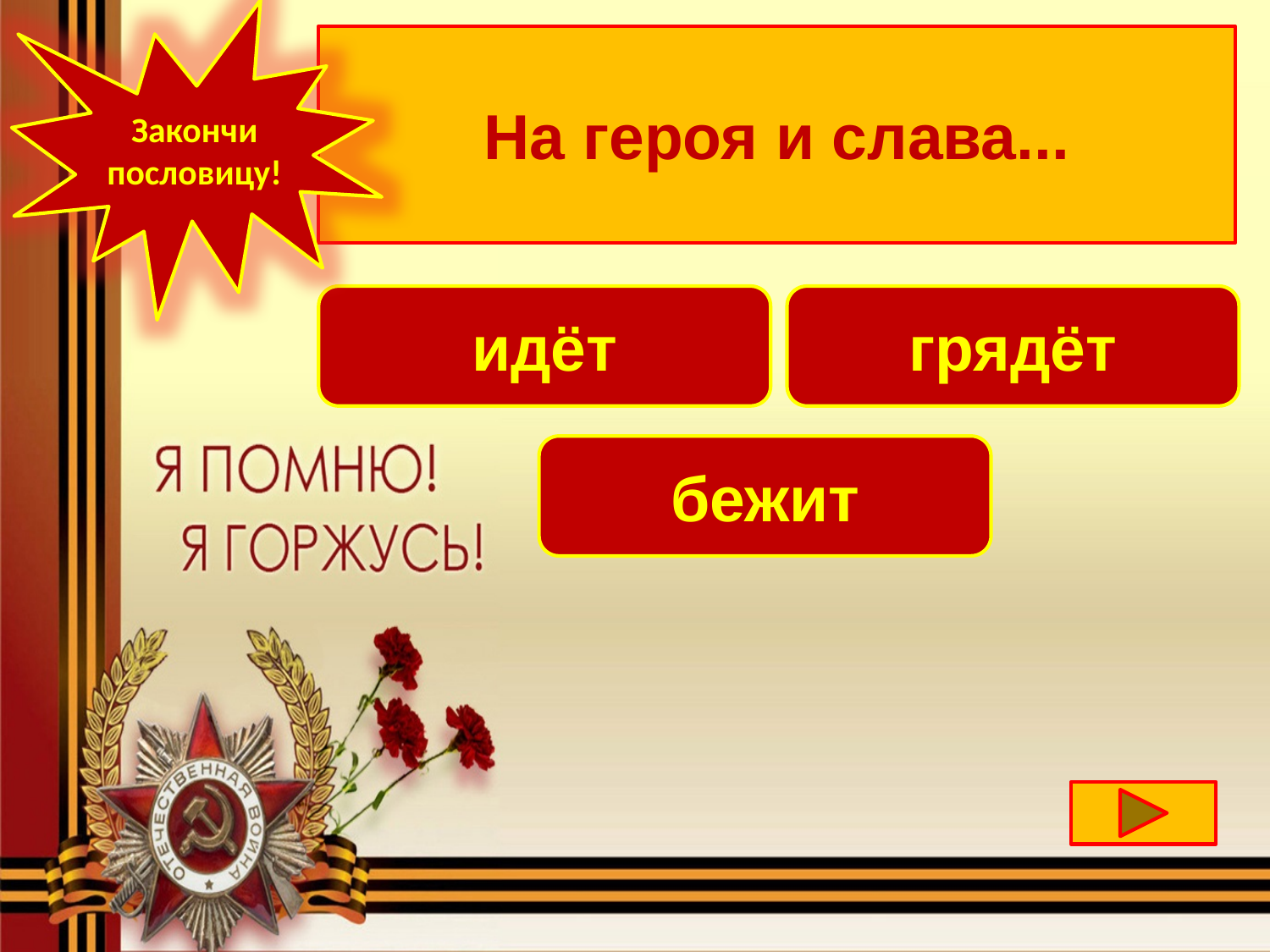

Закончи пословицу!
На героя и слава...
идёт
грядёт
бежит